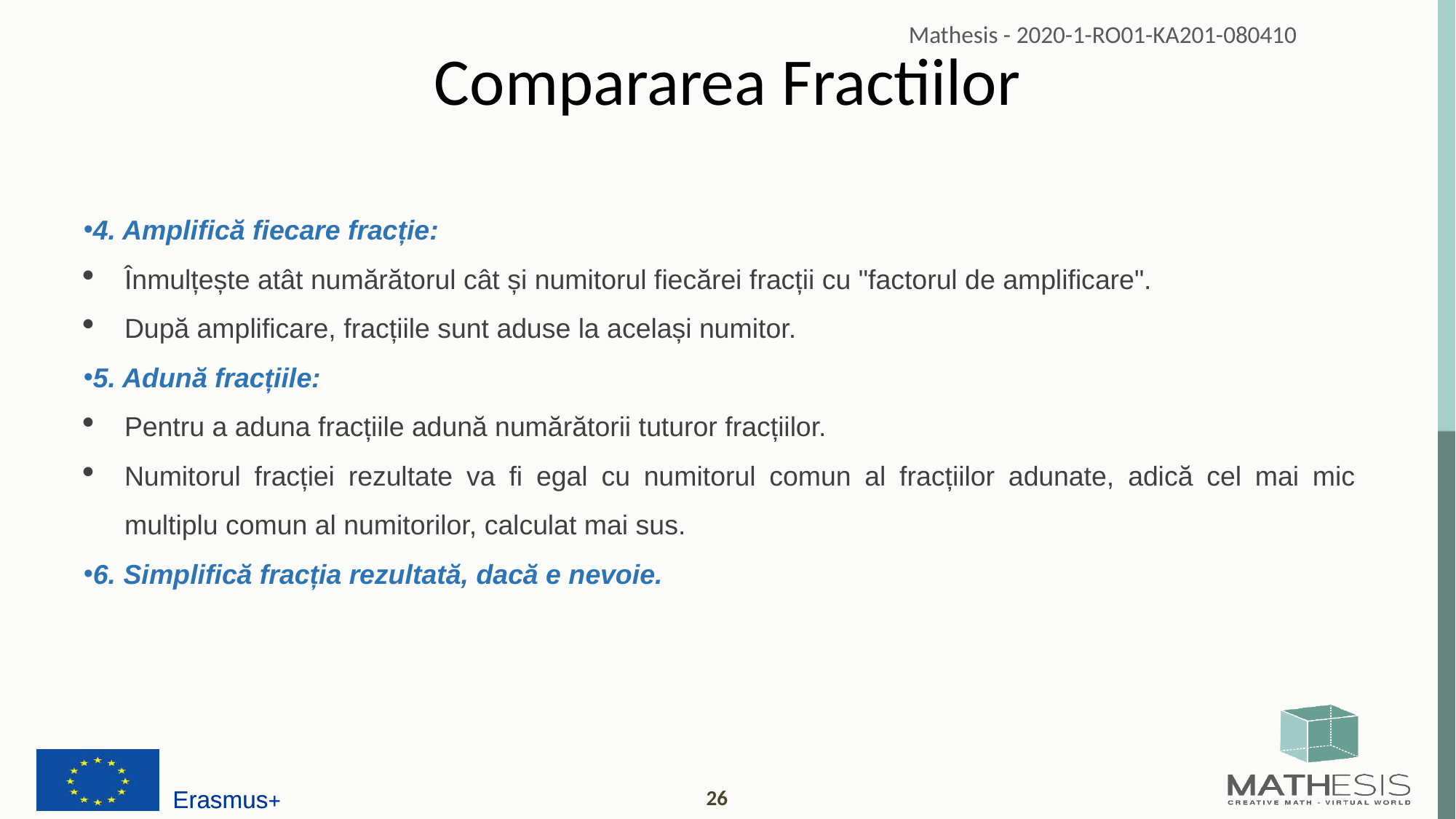

# Compararea Fractiilor
4. Amplifică fiecare fracție:
Înmulțește atât numărătorul cât și numitorul fiecărei fracții cu "factorul de amplificare".
După amplificare, fracțiile sunt aduse la același numitor.
5. Adună fracțiile:
Pentru a aduna fracțiile adună numărătorii tuturor fracțiilor.
Numitorul fracției rezultate va fi egal cu numitorul comun al fracțiilor adunate, adică cel mai mic multiplu comun al numitorilor, calculat mai sus.
6. Simplifică fracția rezultată, dacă e nevoie.